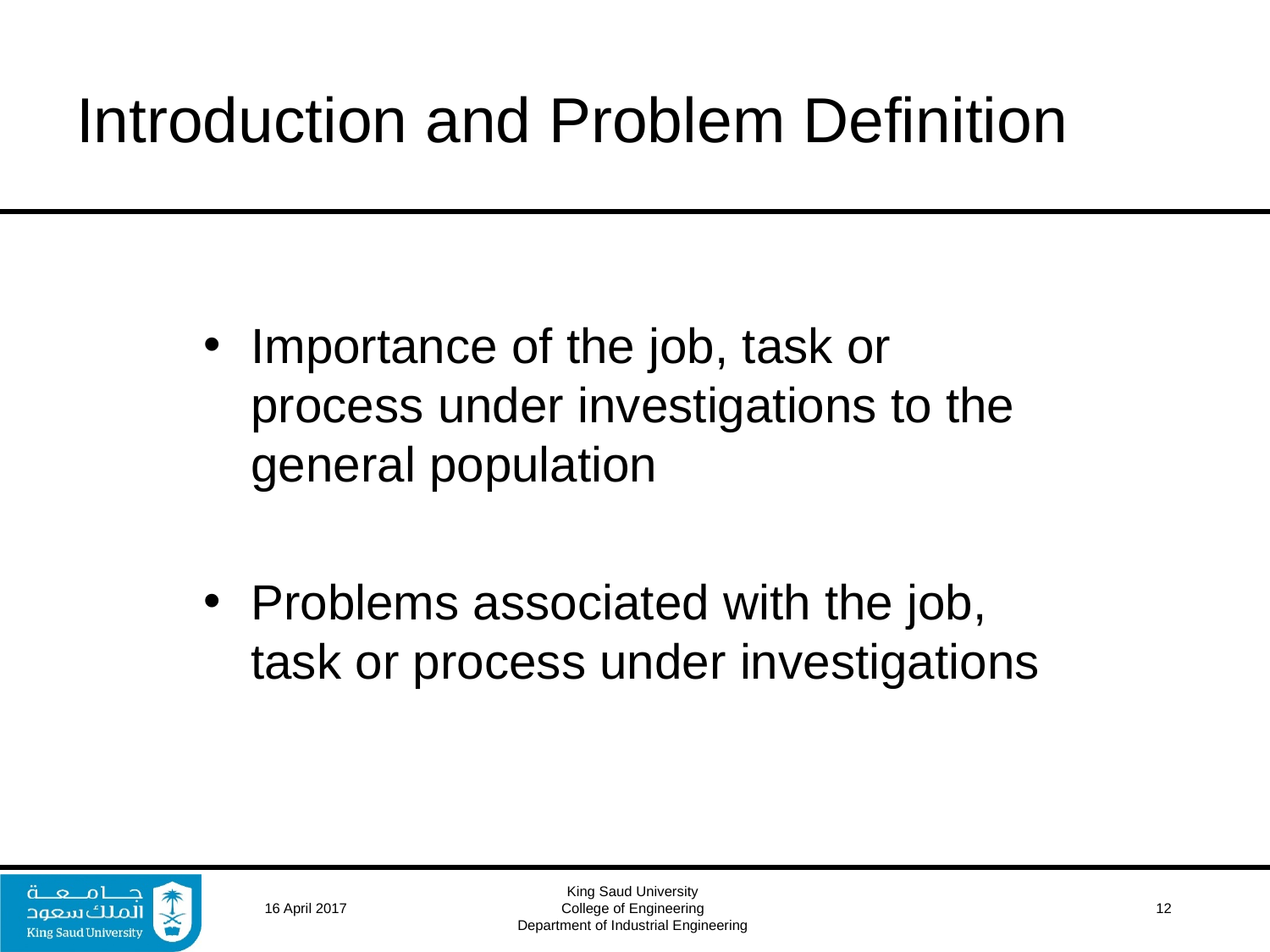

# Introduction and Problem Definition

Importance of the job, task or process under investigations to the general population

Problems associated with the job, task or process under investigations
16 April 2017

King Saud University
College of Engineering
Department of Industrial Engineering

                                                          12